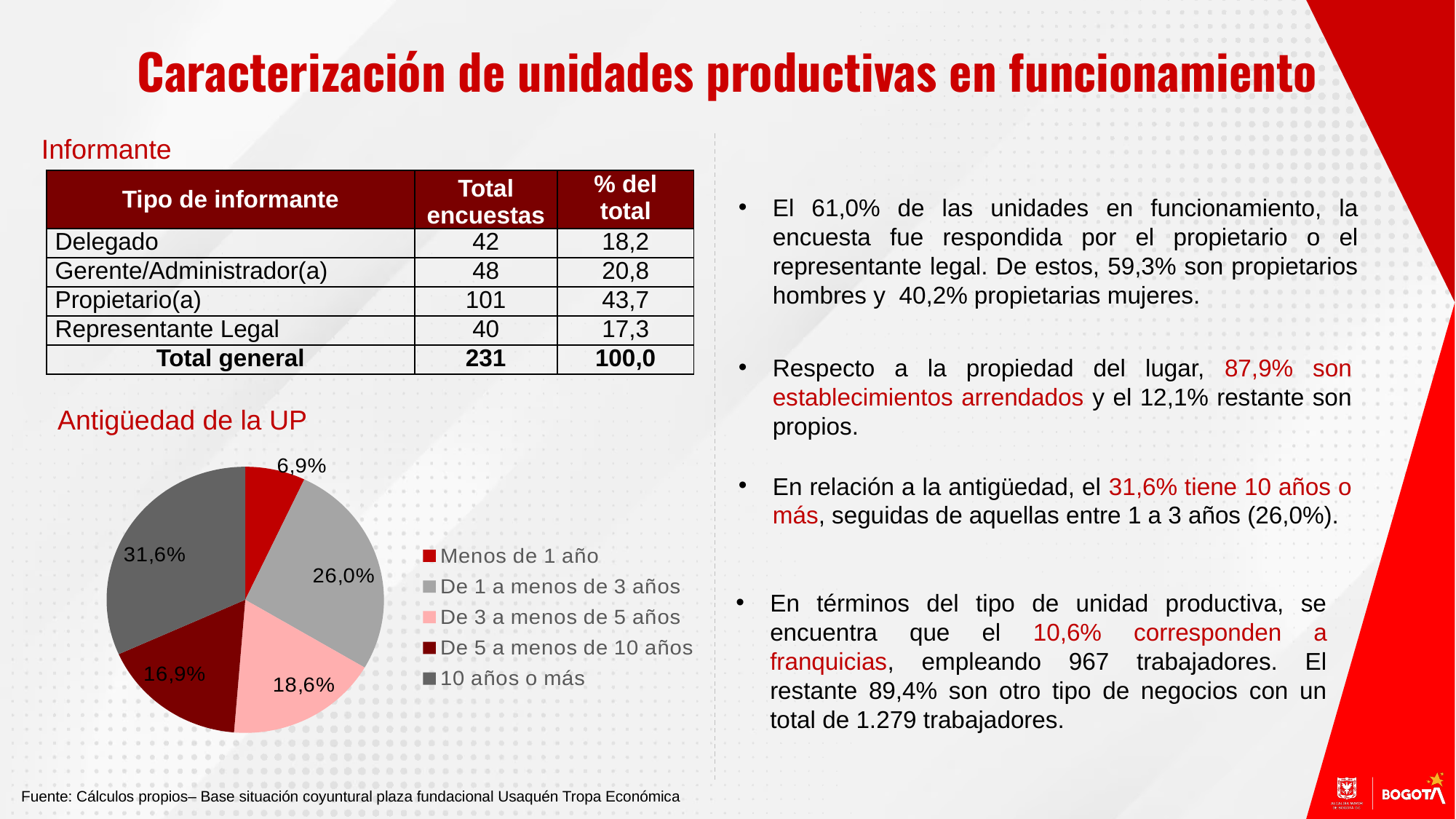

Caracterización de unidades productivas en funcionamiento
Informante
| Tipo de informante | Total encuestas | % del total |
| --- | --- | --- |
| Delegado | 42 | 18,2 |
| Gerente/Administrador(a) | 48 | 20,8 |
| Propietario(a) | 101 | 43,7 |
| Representante Legal | 40 | 17,3 |
| Total general | 231 | 100,0 |
El 61,0% de las unidades en funcionamiento, la encuesta fue respondida por el propietario o el representante legal. De estos, 59,3% son propietarios hombres y  40,2% propietarias mujeres.
Respecto a la propiedad del lugar, 87,9% son establecimientos arrendados y el 12,1% restante son propios.
Antigüedad de la UP

### Chart

| Category |  |
|---|---|
| Menos de 1 año | 0.07 |
| De 1 a menos de 3 años | 0.265 |
| De 3 a menos de 5 años | 0.178 |
| De 5 a menos de 10 años | 0.17 |
| 10 años o más | 0.317 |
En relación a la antigüedad, el 31,6% tiene 10 años o más, seguidas de aquellas entre 1 a 3 años (26,0%).
En términos del tipo de unidad productiva, se encuentra que el 10,6% corresponden a franquicias, empleando 967 trabajadores. El restante 89,4% son otro tipo de negocios con un total de 1.279 trabajadores.
Fuente: Cálculos propios– Base situación coyuntural plaza fundacional Usaquén Tropa Económica